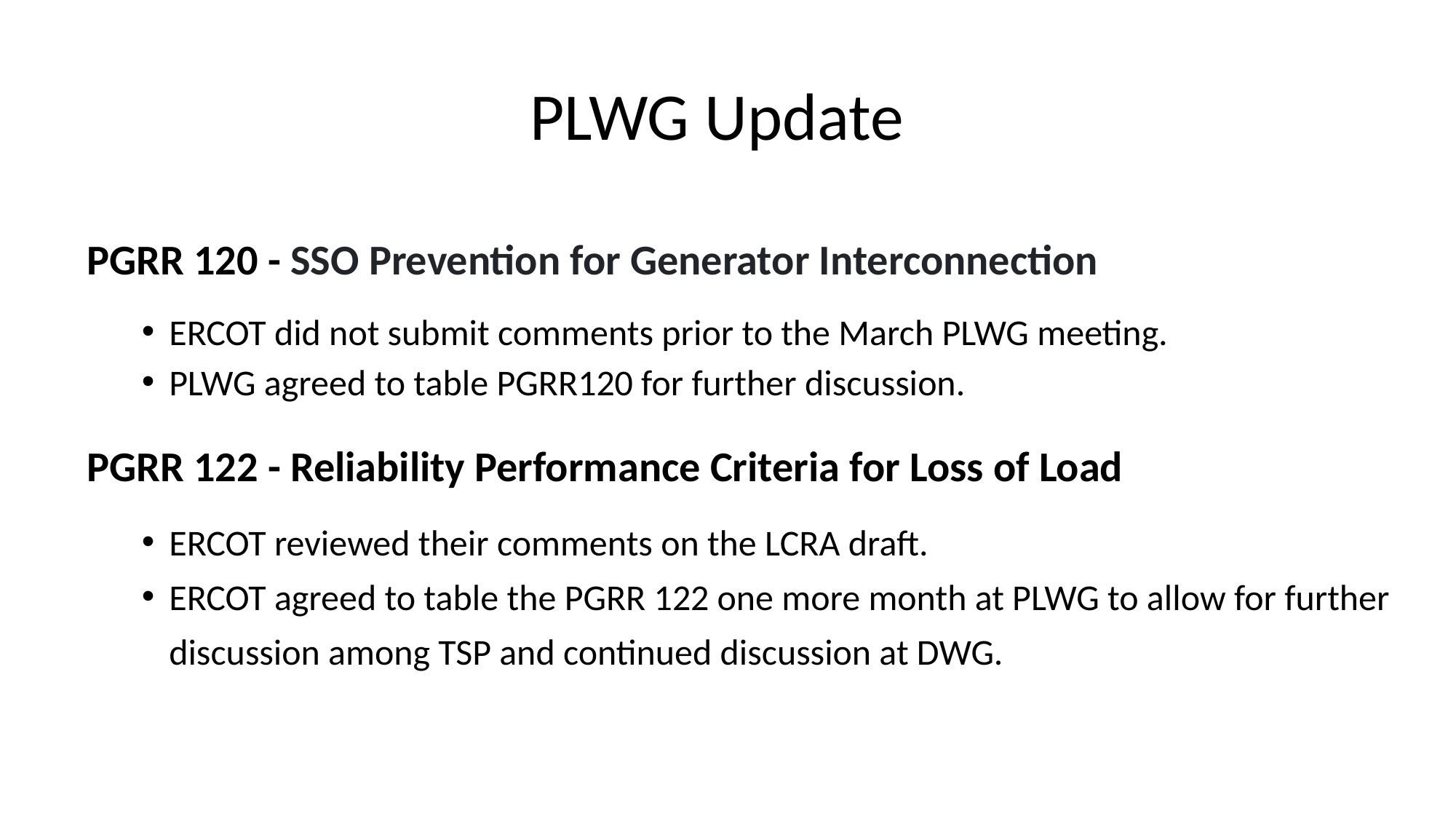

# PLWG Update
PGRR 120 - SSO Prevention for Generator Interconnection
ERCOT did not submit comments prior to the March PLWG meeting.
PLWG agreed to table PGRR120 for further discussion.
PGRR 122 - Reliability Performance Criteria for Loss of Load
ERCOT reviewed their comments on the LCRA draft.
ERCOT agreed to table the PGRR 122 one more month at PLWG to allow for further discussion among TSP and continued discussion at DWG.